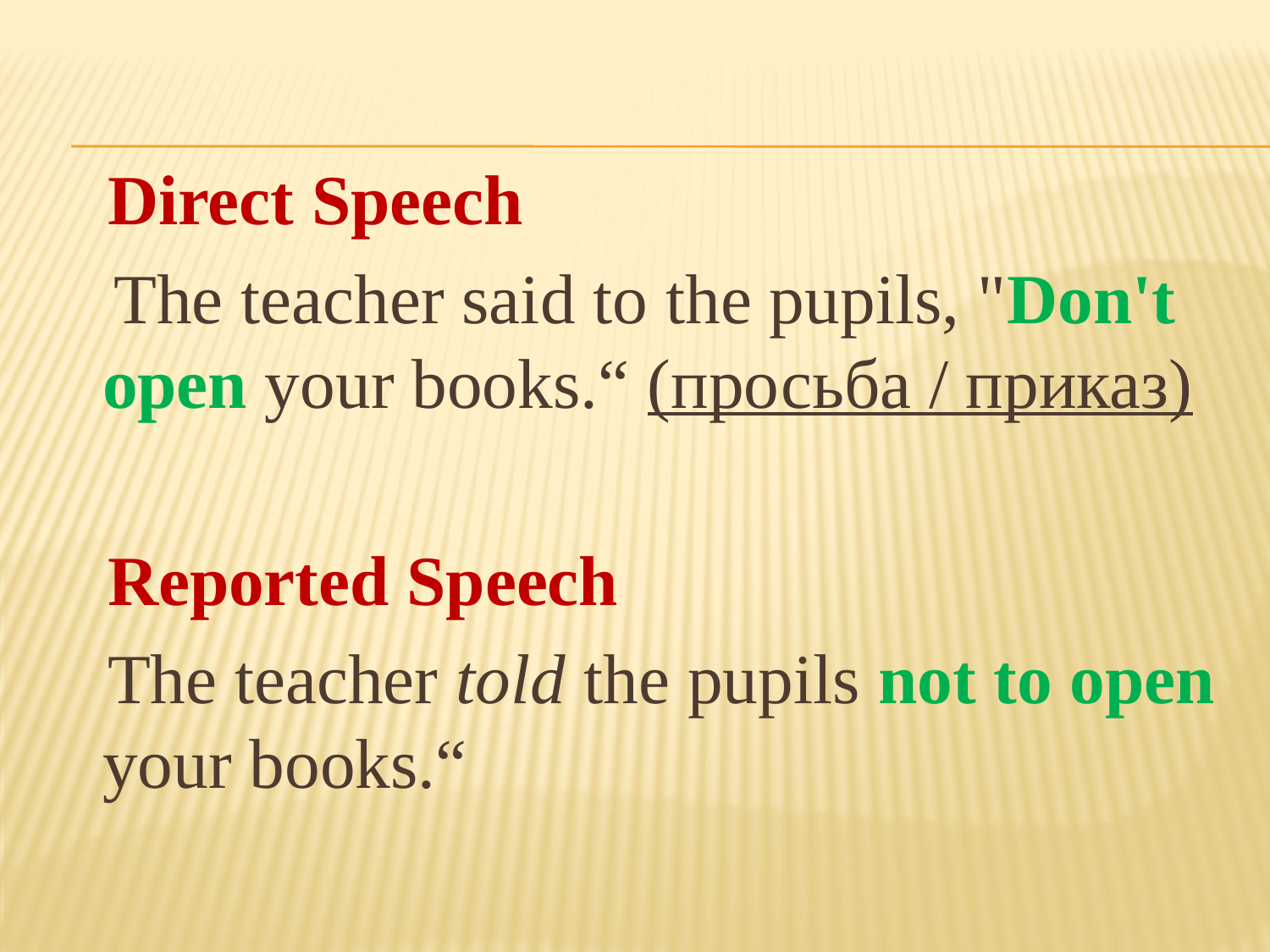

#

   Direct Speech
   The teacher said to the pupils, "Don't open your books.“ (просьба / приказ)

   Reported Speech
   The teacher told the pupils not to open your books.“